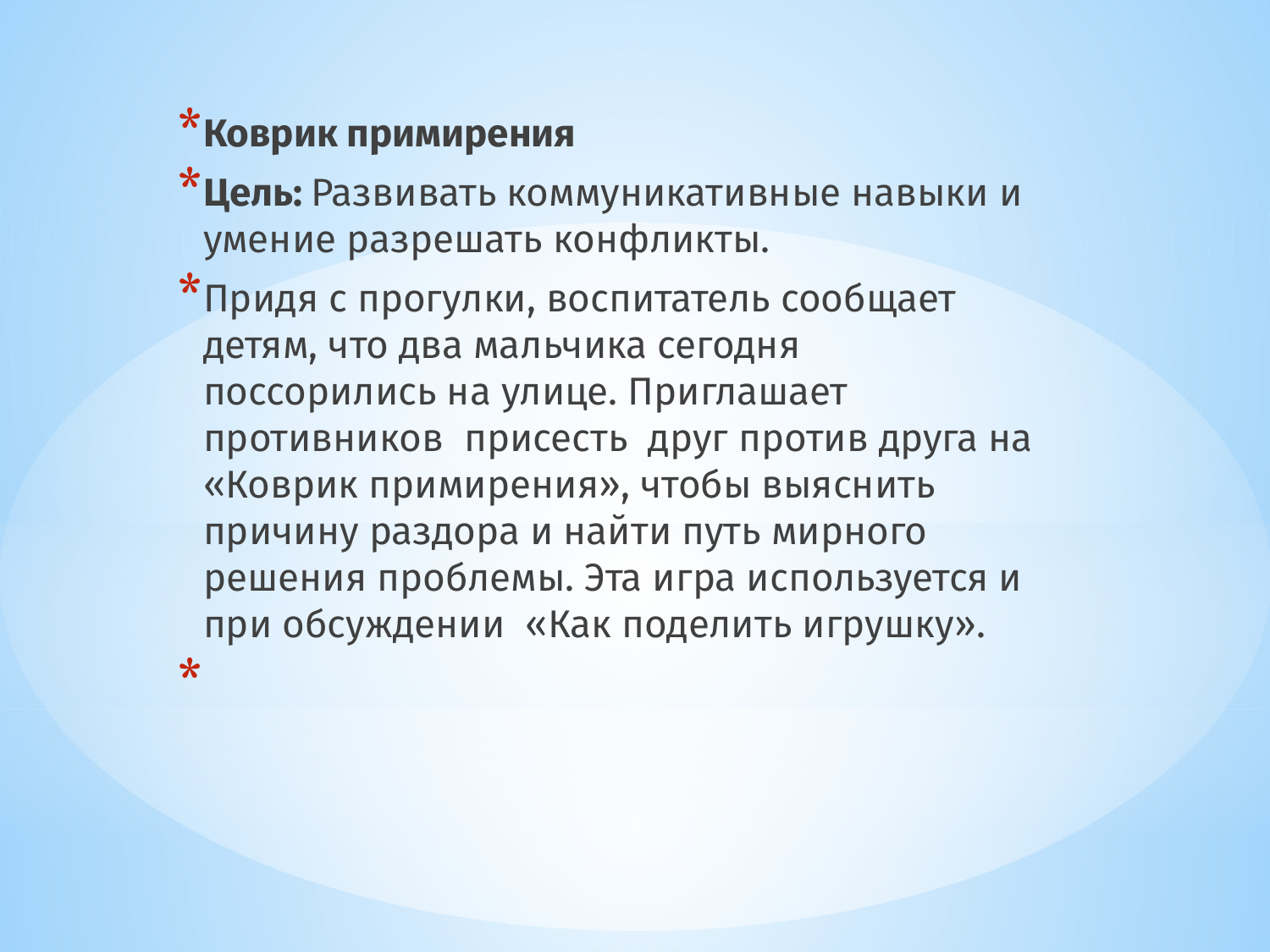

Коврик примирения
Цель: Развивать коммуникативные навыки и умение разрешать конфликты.
Придя с прогулки, воспитатель сообщает  детям, что два мальчика сегодня поссорились на улице. Приглашает противников  присесть  друг против друга на «Коврик примирения», чтобы выяснить причину раздора и найти путь мирного решения проблемы. Эта игра используется и при обсуждении  «Как поделить игрушку».